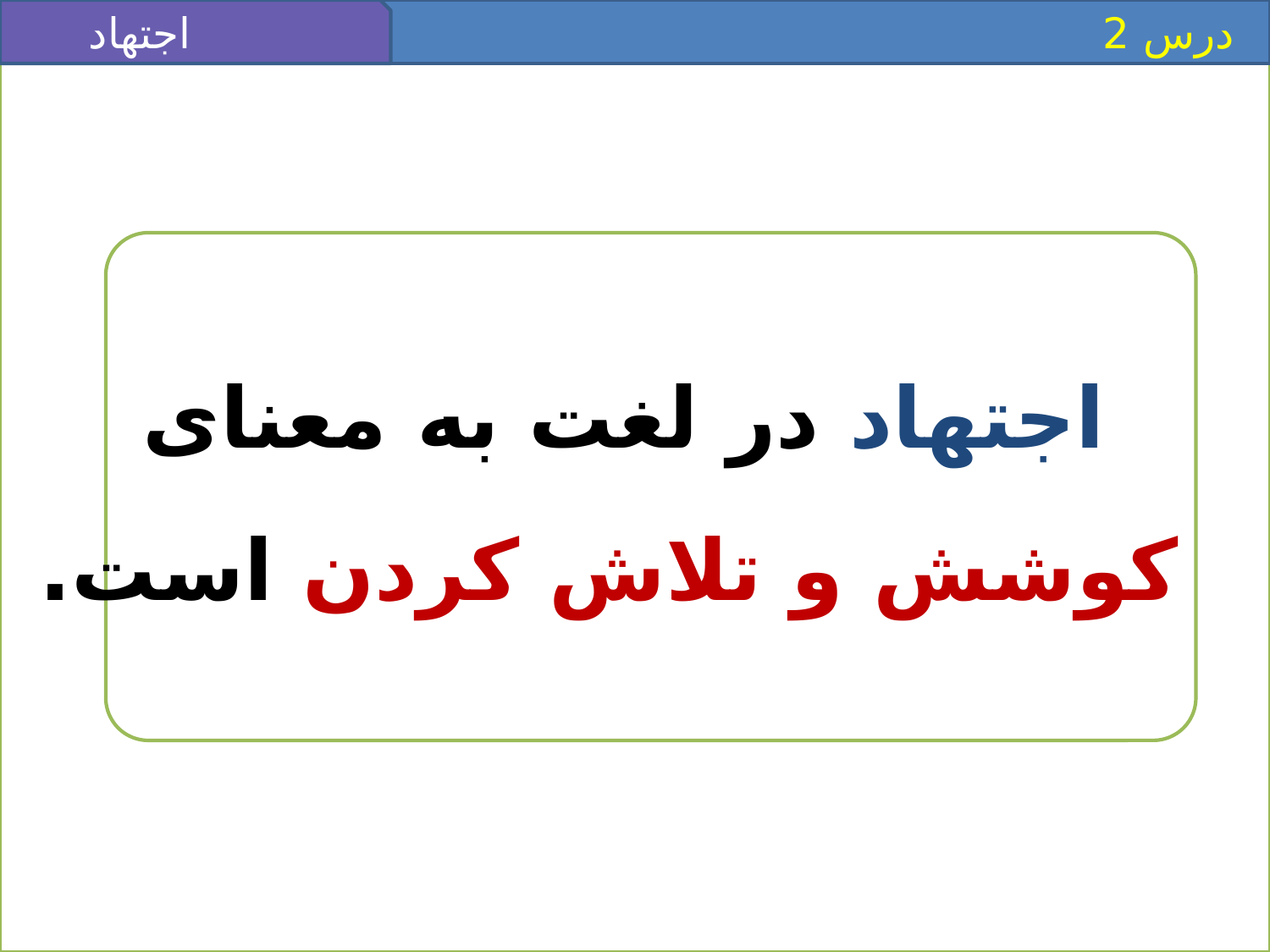

اجتهاد
 درس 2

اجتهاد در لغت به معناى
 كوشش و تلاش كردن است.